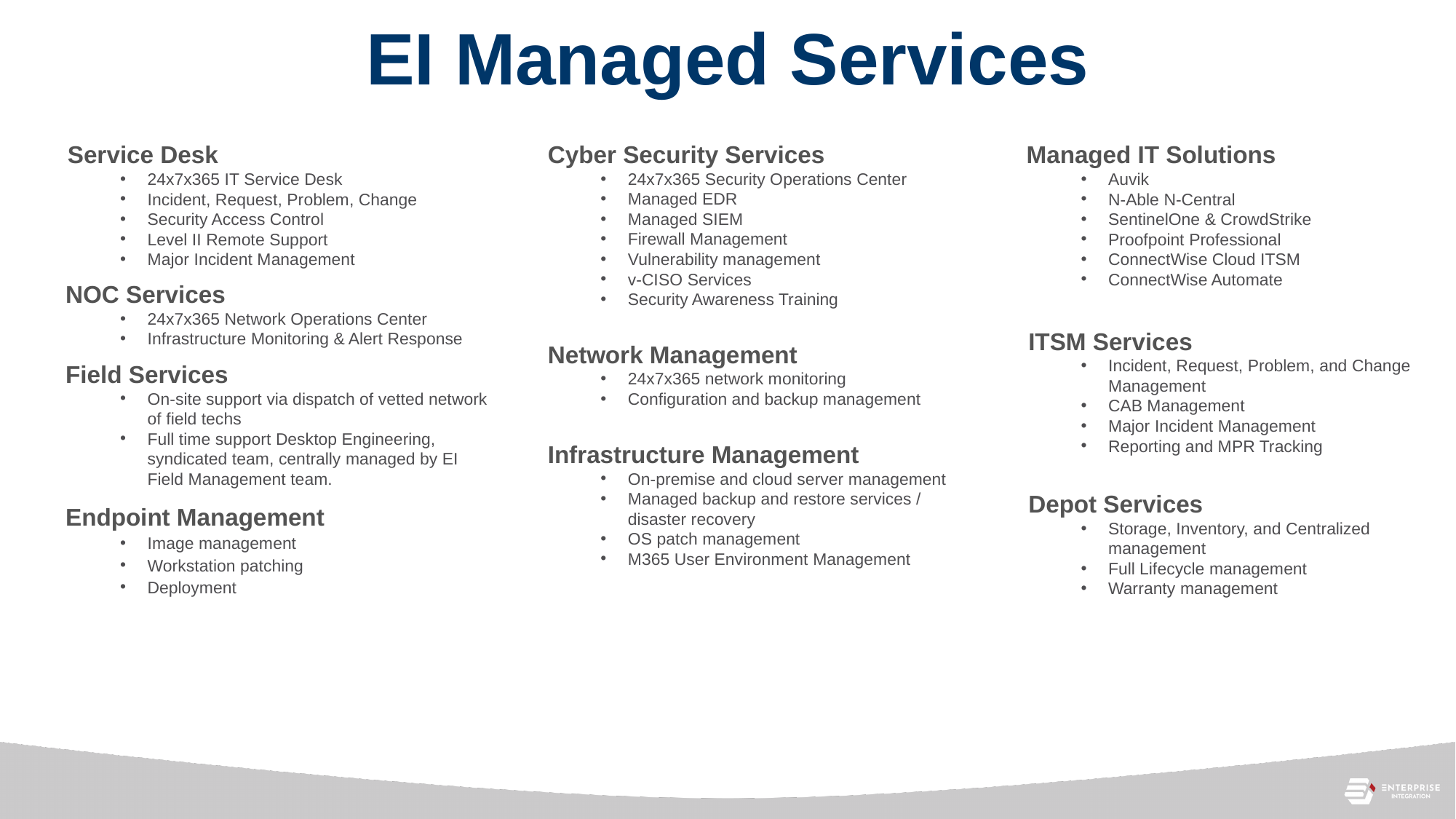

# EI Managed Services
Service Desk
24x7x365 IT Service Desk
Incident, Request, Problem, Change
Security Access Control
Level II Remote Support
Major Incident Management
NOC Services
24x7x365 Network Operations Center
Infrastructure Monitoring & Alert Response
Field Services
On-site support via dispatch of vetted network of field techs
Full time support Desktop Engineering, syndicated team, centrally managed by EI Field Management team.
Endpoint Management
Image management
Workstation patching
Deployment

Cyber Security Services
24x7x365 Security Operations Center
Managed EDR
Managed SIEM
Firewall Management
Vulnerability management
v-CISO Services
Security Awareness Training

Network Management
24x7x365 network monitoring
Configuration and backup management

Infrastructure Management
On-premise and cloud server management
Managed backup and restore services / disaster recovery
OS patch management
M365 User Environment Management

Managed IT Solutions
Auvik
N-Able N-Central
SentinelOne & CrowdStrike
Proofpoint Professional
ConnectWise Cloud ITSM
ConnectWise Automate

ITSM Services
Incident, Request, Problem, and Change Management
CAB Management
Major Incident Management
Reporting and MPR Tracking

Depot Services
Storage, Inventory, and Centralized management
Full Lifecycle management
Warranty management